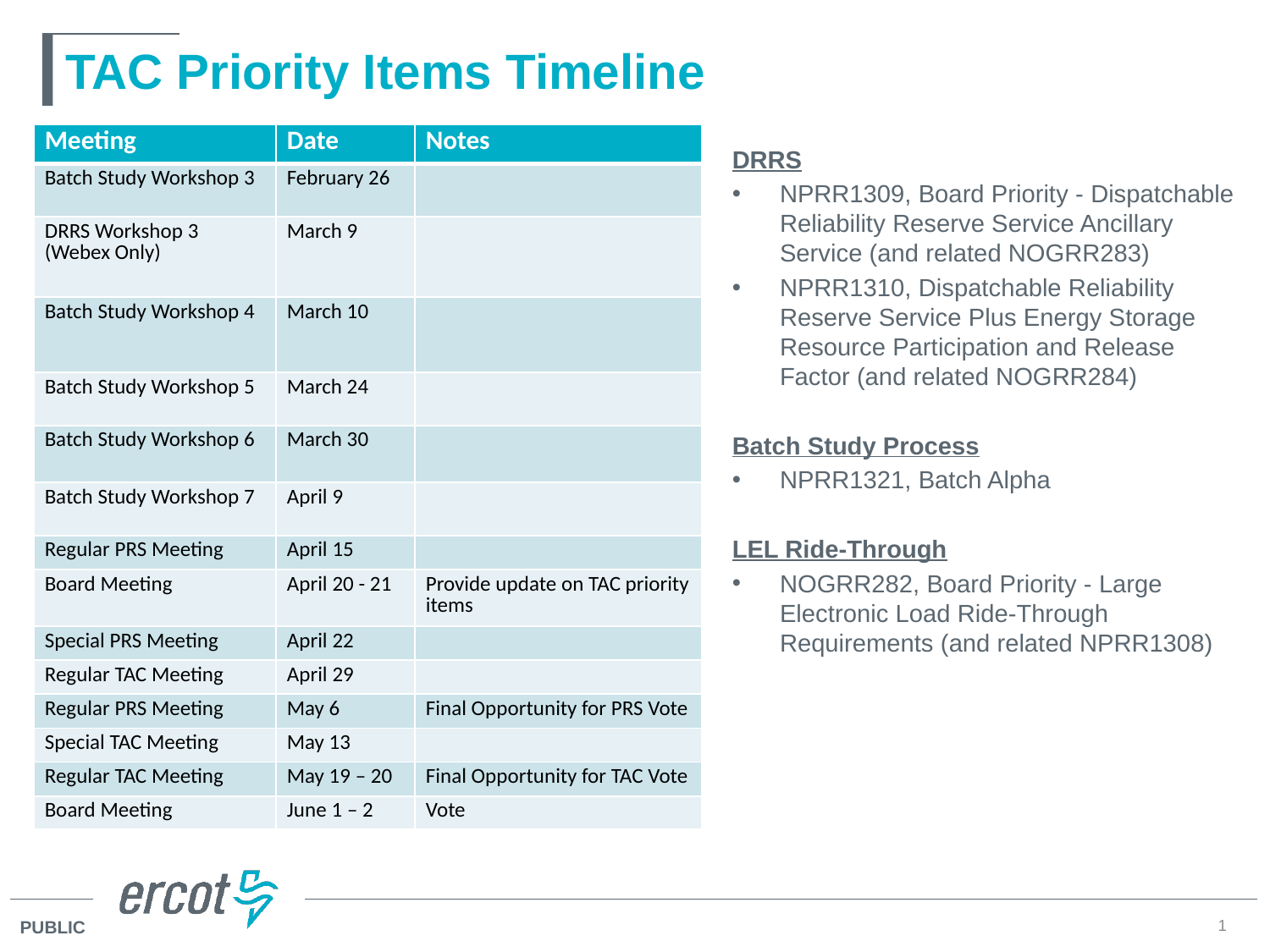

# TAC Priority Items Timeline
| Meeting | Date | Notes |
| --- | --- | --- |
| Batch Study Workshop 3 | February 26 |  |
| DRRS Workshop 3 (Webex Only) | March 9 |  |
| Batch Study Workshop 4 | March 10 |  |
| Batch Study Workshop 5 | March 24 |  |
| Batch Study Workshop 6 | March 30 |  |
| Batch Study Workshop 7 | April 9 |  |
| Regular PRS Meeting | April 15 |  |
| Board Meeting | April 20 - 21 | Provide update on TAC priority items |
| Special PRS Meeting | April 22 |  |
| Regular TAC Meeting | April 29 |  |
| Regular PRS Meeting | May 6 | Final Opportunity for PRS Vote |
| Special TAC Meeting | May 13 |  |
| Regular TAC Meeting | May 19 – 20 | Final Opportunity for TAC Vote |
| Board Meeting | June 1 – 2 | Vote |
DRRS
NPRR1309, Board Priority - Dispatchable Reliability Reserve Service Ancillary Service (and related NOGRR283)
NPRR1310, Dispatchable Reliability Reserve Service Plus Energy Storage Resource Participation and Release Factor (and related NOGRR284)

Batch Study Process
NPRR1321, Batch Alpha

LEL Ride-Through
NOGRR282, Board Priority - Large Electronic Load Ride-Through Requirements (and related NPRR1308)

1